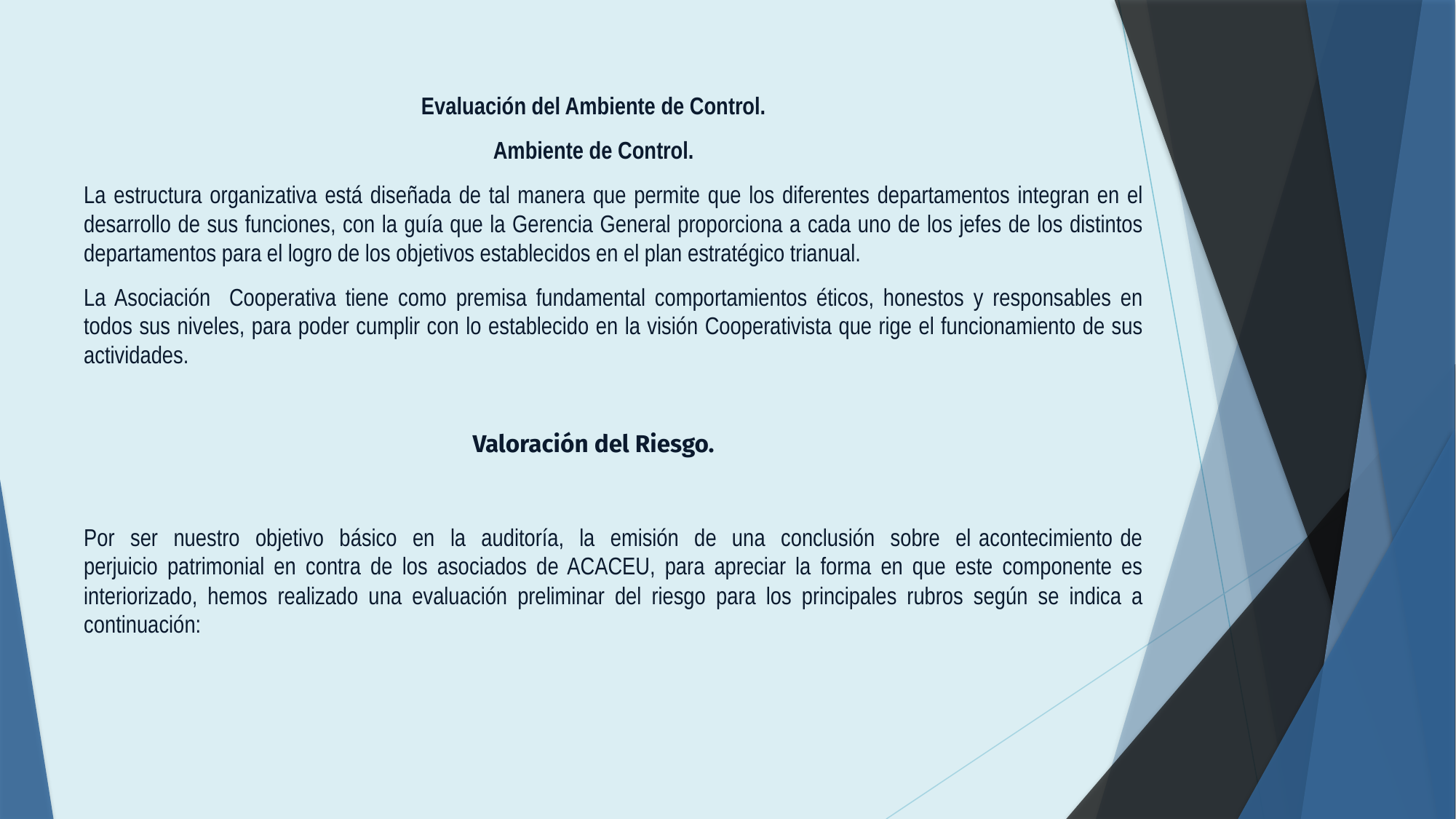

Evaluación del Ambiente de Control.
Ambiente de Control.
	La estructura organizativa está diseñada de tal manera que permite que los diferentes departamentos integran en el desarrollo de sus funciones, con la guía que la Gerencia General proporciona a cada uno de los jefes de los distintos departamentos para el logro de los objetivos establecidos en el plan estratégico trianual.
	La Asociación  Cooperativa tiene como premisa fundamental comportamientos éticos, honestos y responsables en todos sus niveles, para poder cumplir con lo establecido en la visión Cooperativista que rige el funcionamiento de sus actividades.

Valoración del Riesgo.

	Por  ser  nuestro  objetivo  básico  en  la  auditoría,  la  emisión  de  una  conclusión  sobre  el acontecimiento de perjuicio patrimonial en contra de los asociados de ACACEU, para apreciar la forma en que este componente es interiorizado, hemos realizado una evaluación preliminar del riesgo para los principales rubros según se indica a continuación: